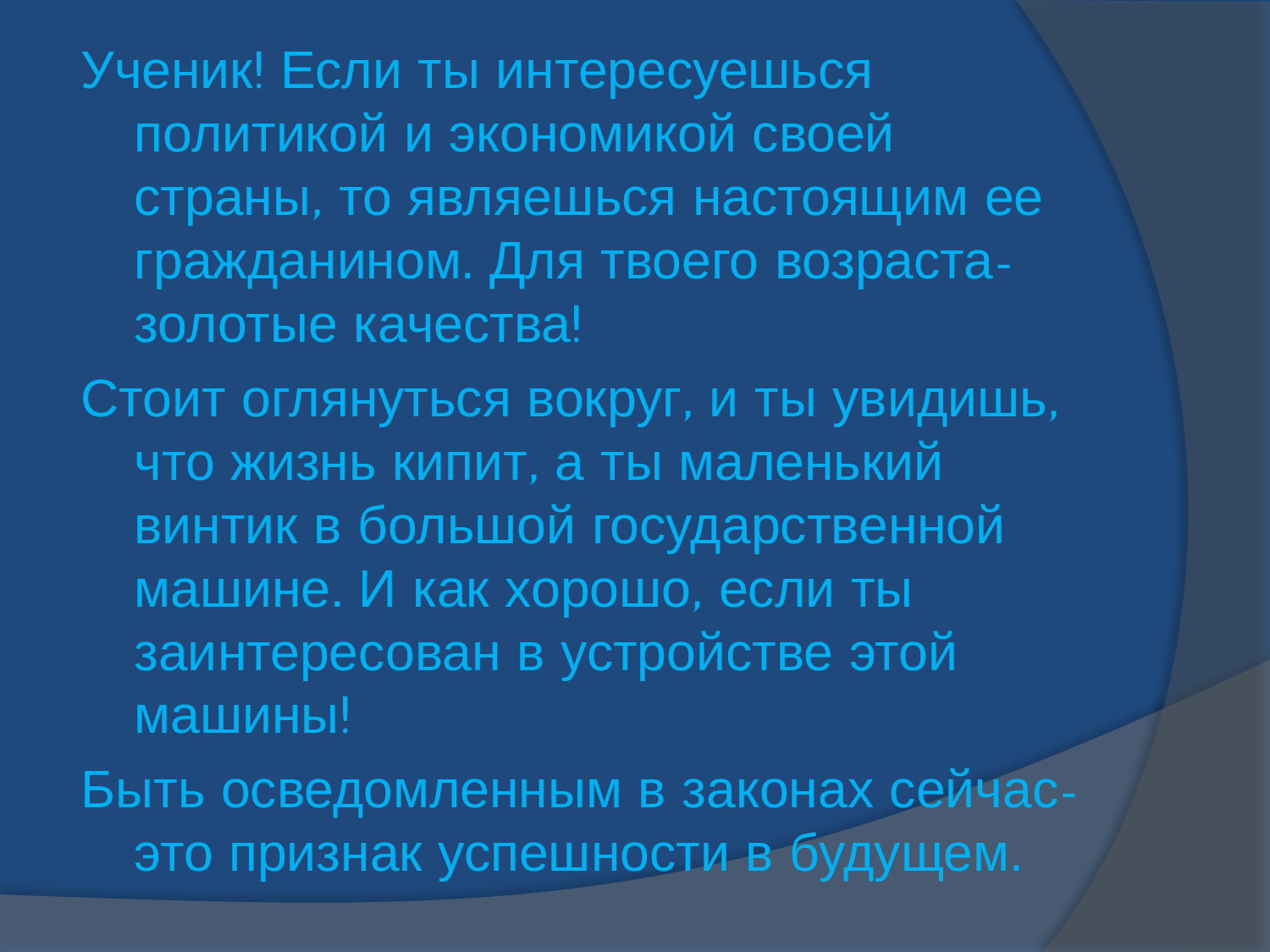

Ученик! Если ты интересуешься политикой и экономикой своей страны, то являешься настоящим ее гражданином. Для твоего возраста- золотые качества!
Стоит оглянуться вокруг, и ты увидишь, что жизнь кипит, а ты маленький винтик в большой государственной машине. И как хорошо, если ты заинтересован в устройстве этой машины!
Быть осведомленным в законах сейчас- это признак успешности в будущем.